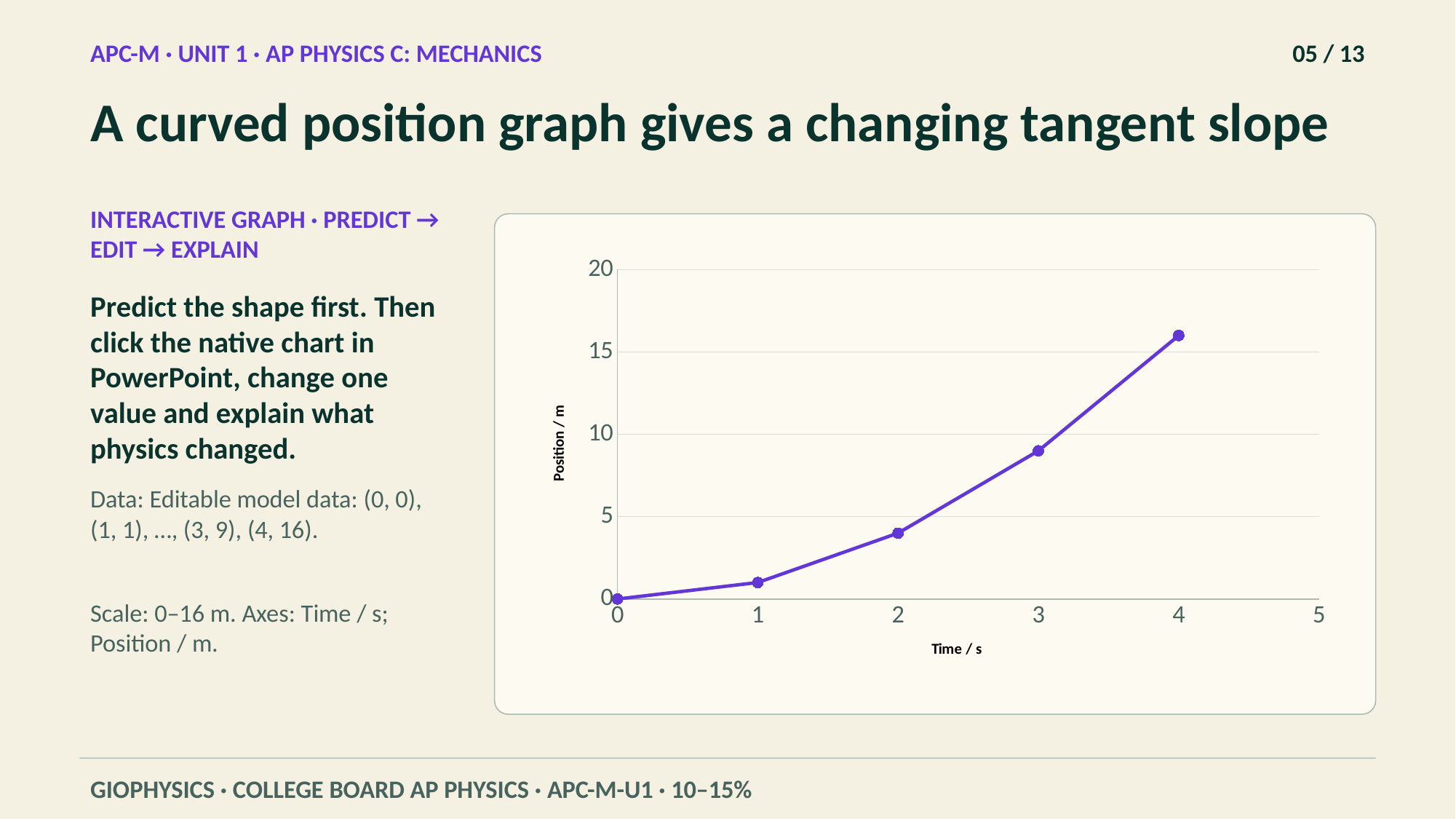

APC-M · UNIT 1 · AP PHYSICS C: MECHANICS
05 / 13
A curved position graph gives a changing tangent slope
INTERACTIVE GRAPH · PREDICT → EDIT → EXPLAIN

### Chart

| Category |  |
|---|---|
Predict the shape first. Then click the native chart in PowerPoint, change one value and explain what physics changed.
Data: Editable model data: (0, 0), (1, 1), …, (3, 9), (4, 16).
Scale: 0–16 m. Axes: Time / s; Position / m.

GIOPHYSICS · COLLEGE BOARD AP PHYSICS · APC-M-U1 · 10–15%